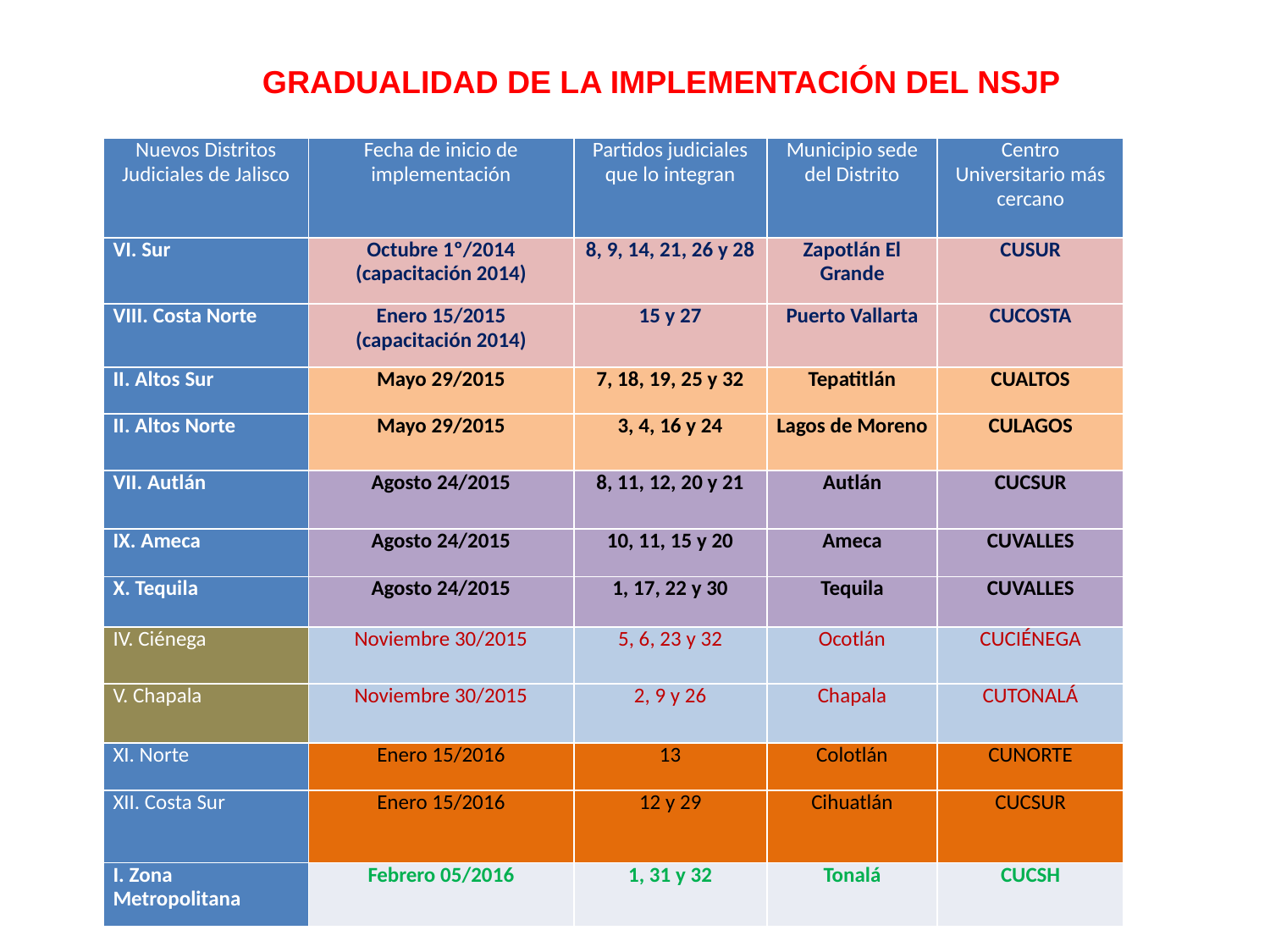

Gradualidad de la implementación del NSJP
| Nuevos Distritos Judiciales de Jalisco | Fecha de inicio de implementación | Partidos judiciales que lo integran | Municipio sede del Distrito | Centro Universitario más cercano |
| --- | --- | --- | --- | --- |
| VI. Sur | Octubre 1º/2014 (capacitación 2014) | 8, 9, 14, 21, 26 y 28 | Zapotlán El Grande | CUSUR |
| VIII. Costa Norte | Enero 15/2015 (capacitación 2014) | 15 y 27 | Puerto Vallarta | CUCOSTA |
| II. Altos Sur | Mayo 29/2015 | 7, 18, 19, 25 y 32 | Tepatitlán | CUALTOS |
| II. Altos Norte | Mayo 29/2015 | 3, 4, 16 y 24 | Lagos de Moreno | CULAGOS |
| VII. Autlán | Agosto 24/2015 | 8, 11, 12, 20 y 21 | Autlán | CUCSUR |
| IX. Ameca | Agosto 24/2015 | 10, 11, 15 y 20 | Ameca | CUVALLES |
| X. Tequila | Agosto 24/2015 | 1, 17, 22 y 30 | Tequila | CUVALLES |
| IV. Ciénega | Noviembre 30/2015 | 5, 6, 23 y 32 | Ocotlán | CUCIÉNEGA |
| V. Chapala | Noviembre 30/2015 | 2, 9 y 26 | Chapala | CUTONALÁ |
| XI. Norte | Enero 15/2016 | 13 | Colotlán | CUNORTE |
| XII. Costa Sur | Enero 15/2016 | 12 y 29 | Cihuatlán | CUCSUR |
| I. Zona Metropolitana | Febrero 05/2016 | 1, 31 y 32 | Tonalá | CUCSH |